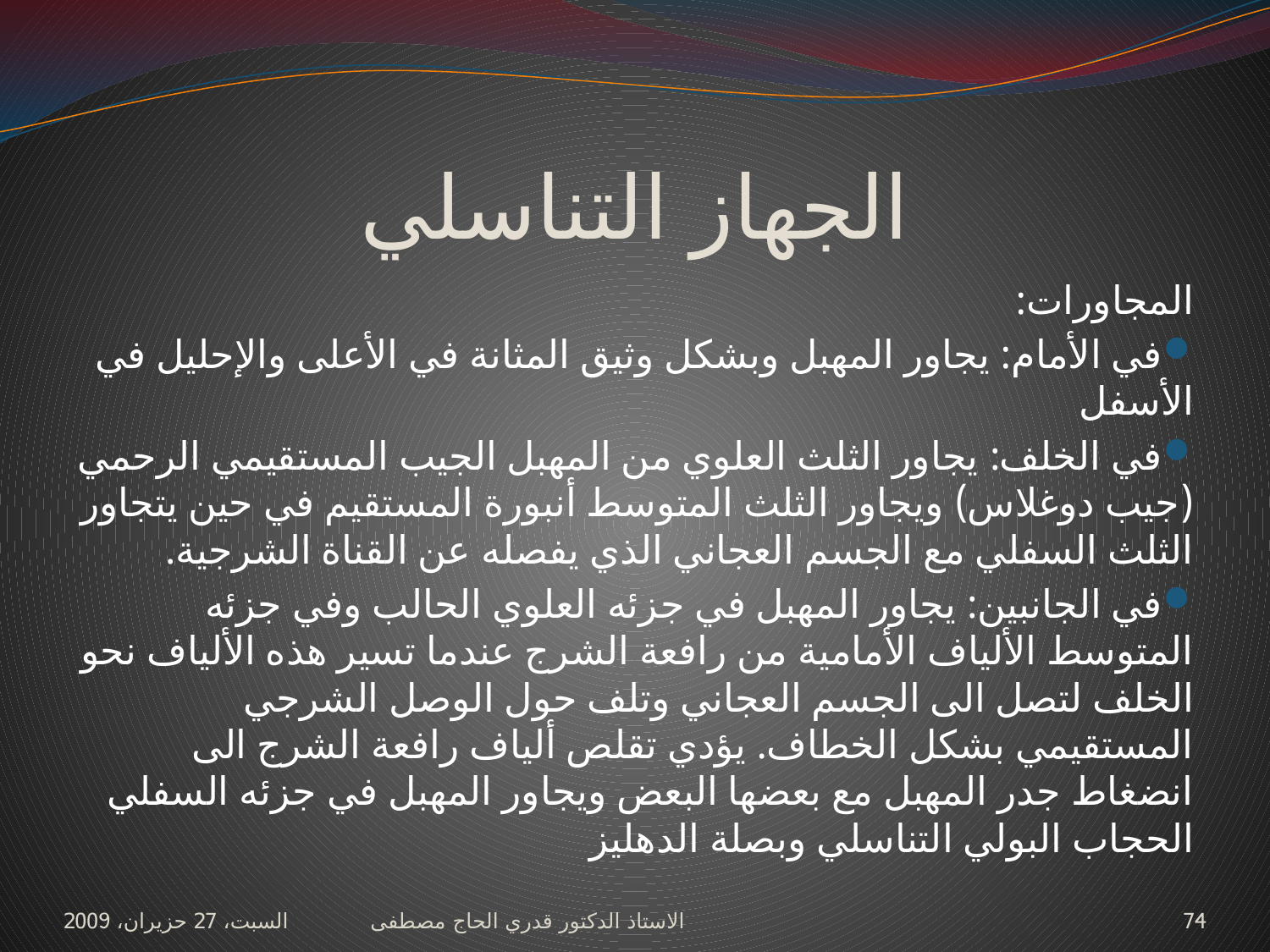

# الجهاز التناسلي
المجاورات:
في الأمام: يجاور المهبل وبشكل وثيق المثانة في الأعلى والإحليل في الأسفل
في الخلف: يجاور الثلث العلوي من المهبل الجيب المستقيمي الرحمي (جيب دوغلاس) ويجاور الثلث المتوسط أنبورة المستقيم في حين يتجاور الثلث السفلي مع الجسم العجاني الذي يفصله عن القناة الشرجية.
في الجانبين: يجاور المهبل في جزئه العلوي الحالب وفي جزئه المتوسط الألياف الأمامية من رافعة الشرج عندما تسير هذه الألياف نحو الخلف لتصل الى الجسم العجاني وتلف حول الوصل الشرجي المستقيمي بشكل الخطاف. يؤدي تقلص ألياف رافعة الشرج الى انضغاط جدر المهبل مع بعضها البعض ويجاور المهبل في جزئه السفلي الحجاب البولي التناسلي وبصلة الدهليز
السبت، 27 حزيران، 2009
الاستاذ الدكتور قدري الحاج مصطفى
74